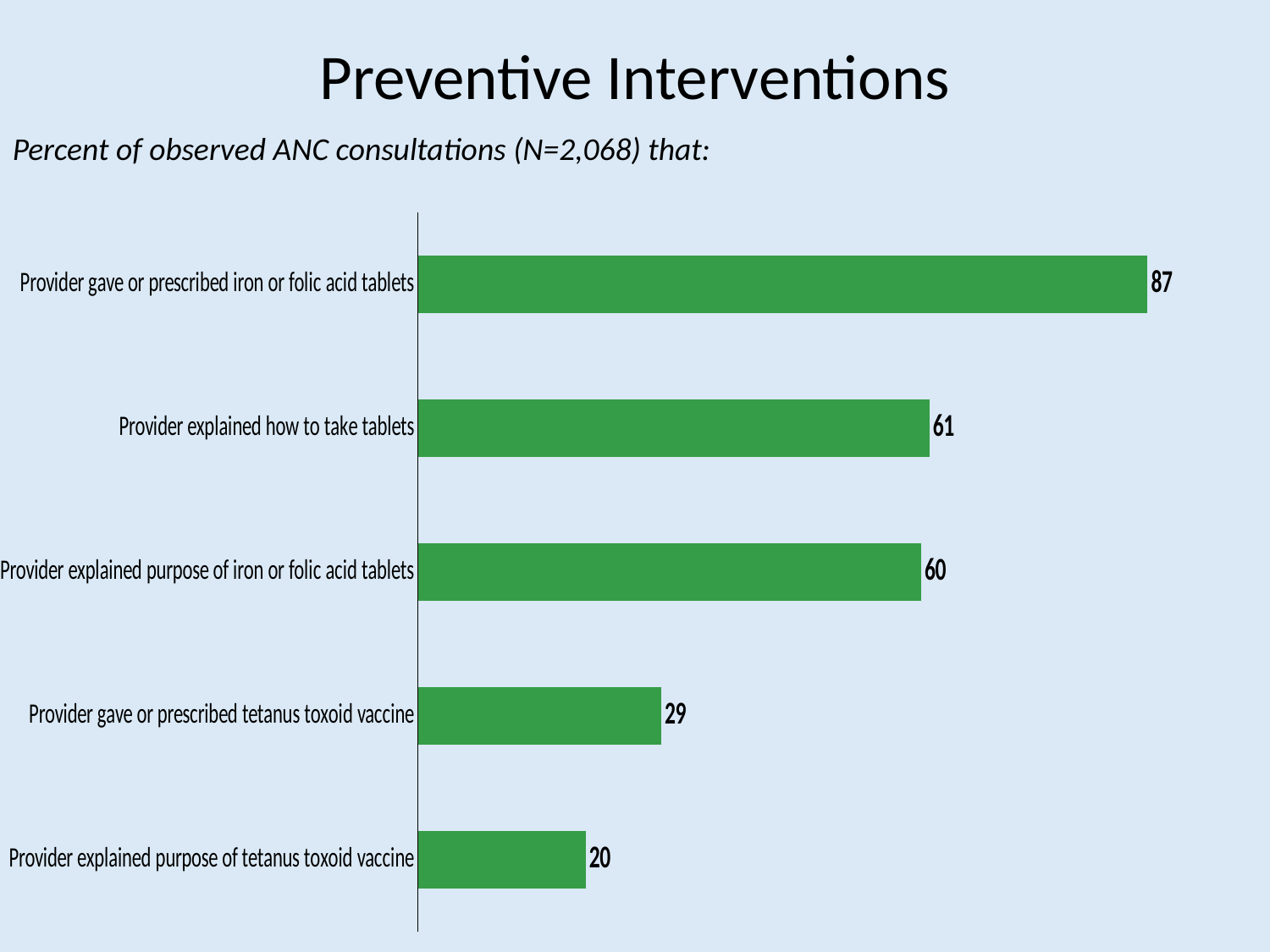

# Preventive Interventions
Percent of observed ANC consultations (N=2,068) that:

### Chart

| Category | Column2 |
|---|---|
| Provider explained purpose of tetanus toxoid vaccine | 20.0 |
| Provider gave or prescribed tetanus toxoid vaccine | 29.0 |
| Provider explained purpose of iron or folic acid tablets | 60.0 |
| Provider explained how to take tablets | 61.0 |
| Provider gave or prescribed iron or folic acid tablets | 87.0 |